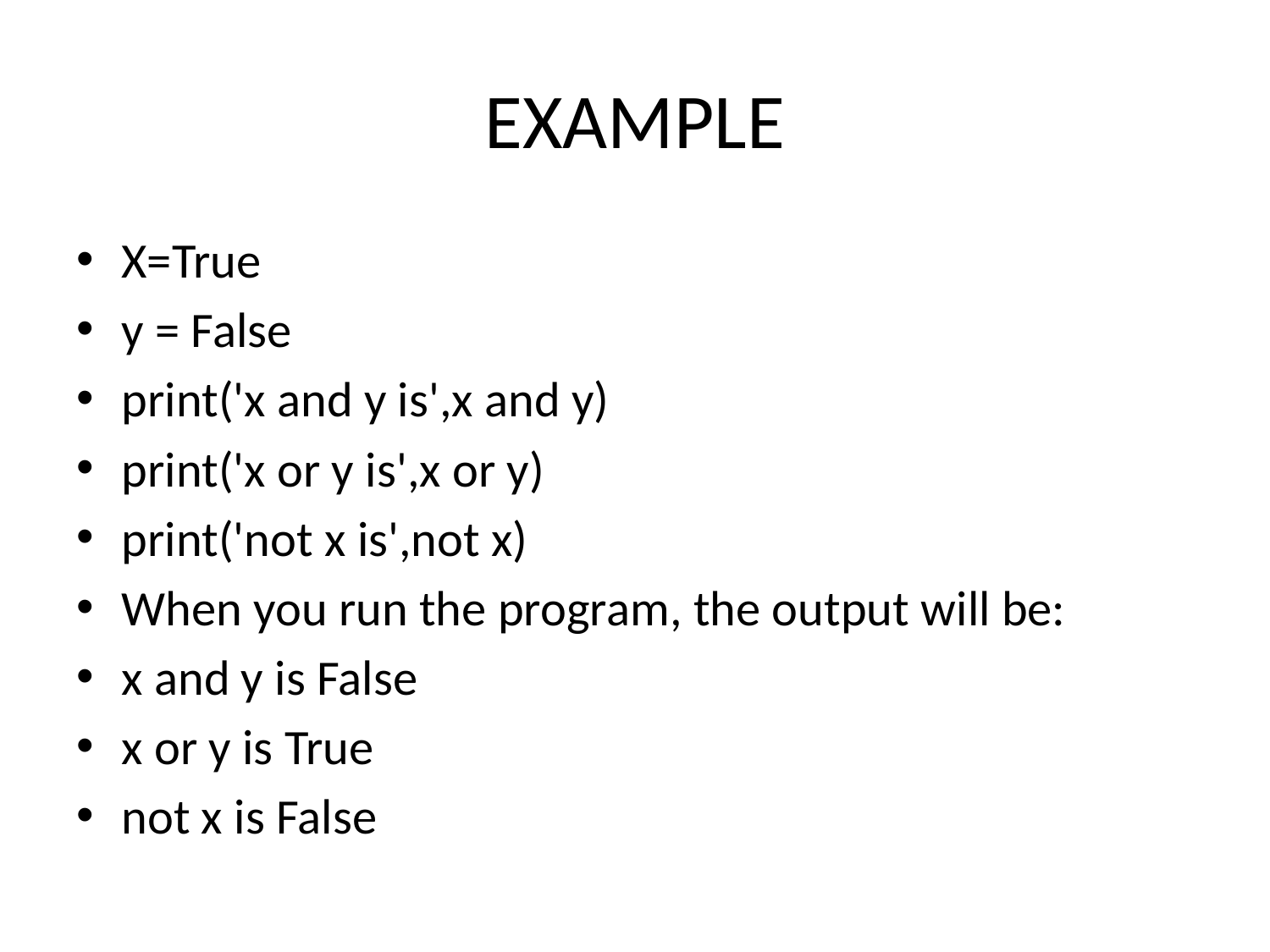

# EXAMPLE
X=True
y = False
print('x and y is',x and y)
print('x or y is',x or y)
print('not x is',not x)
When you run the program, the output will be:
x and y is False
x or y is True
not x is False